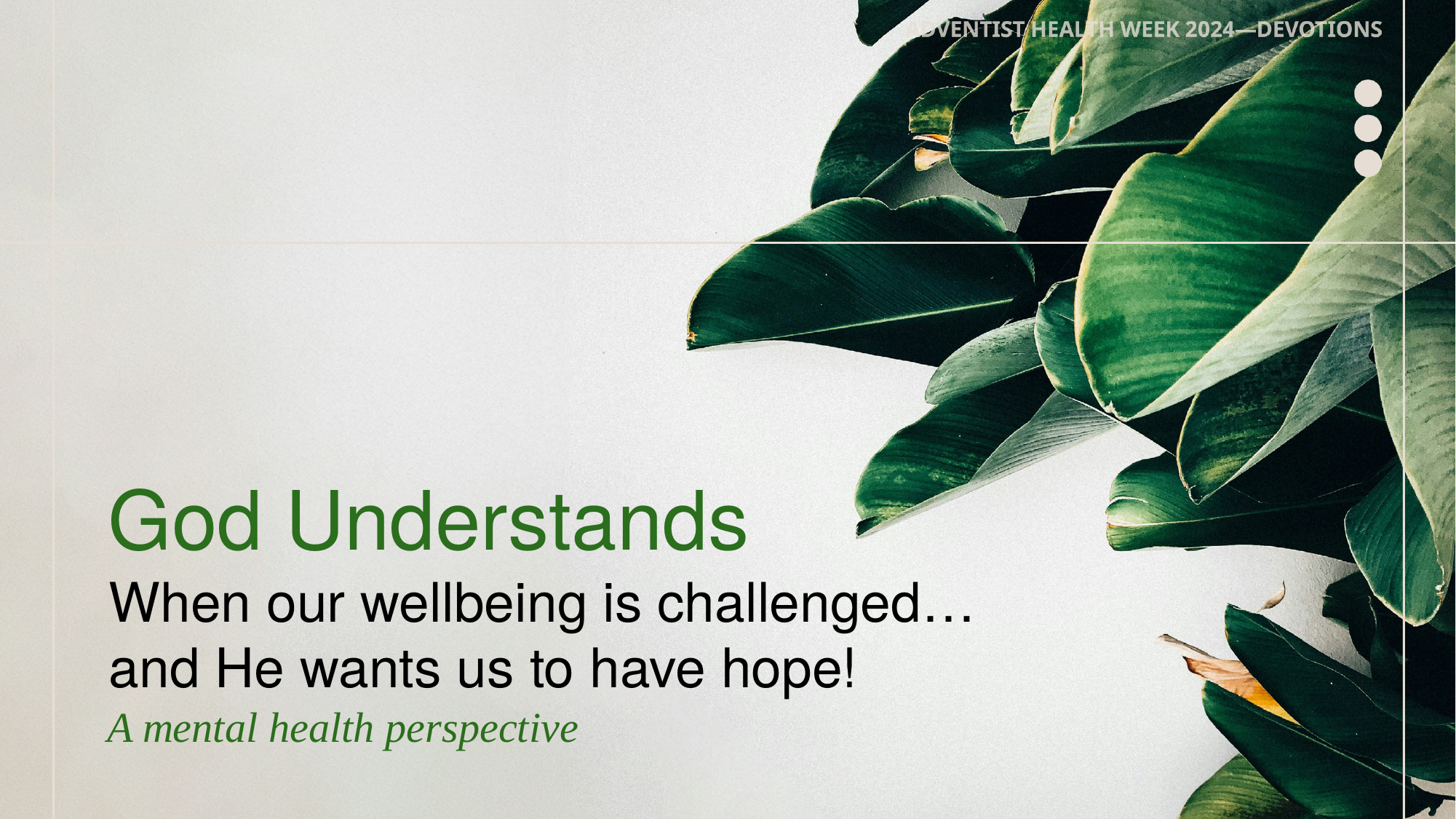

God Understands
When our wellbeing is challenged…
and He wants us to have hope!
A mental health perspective